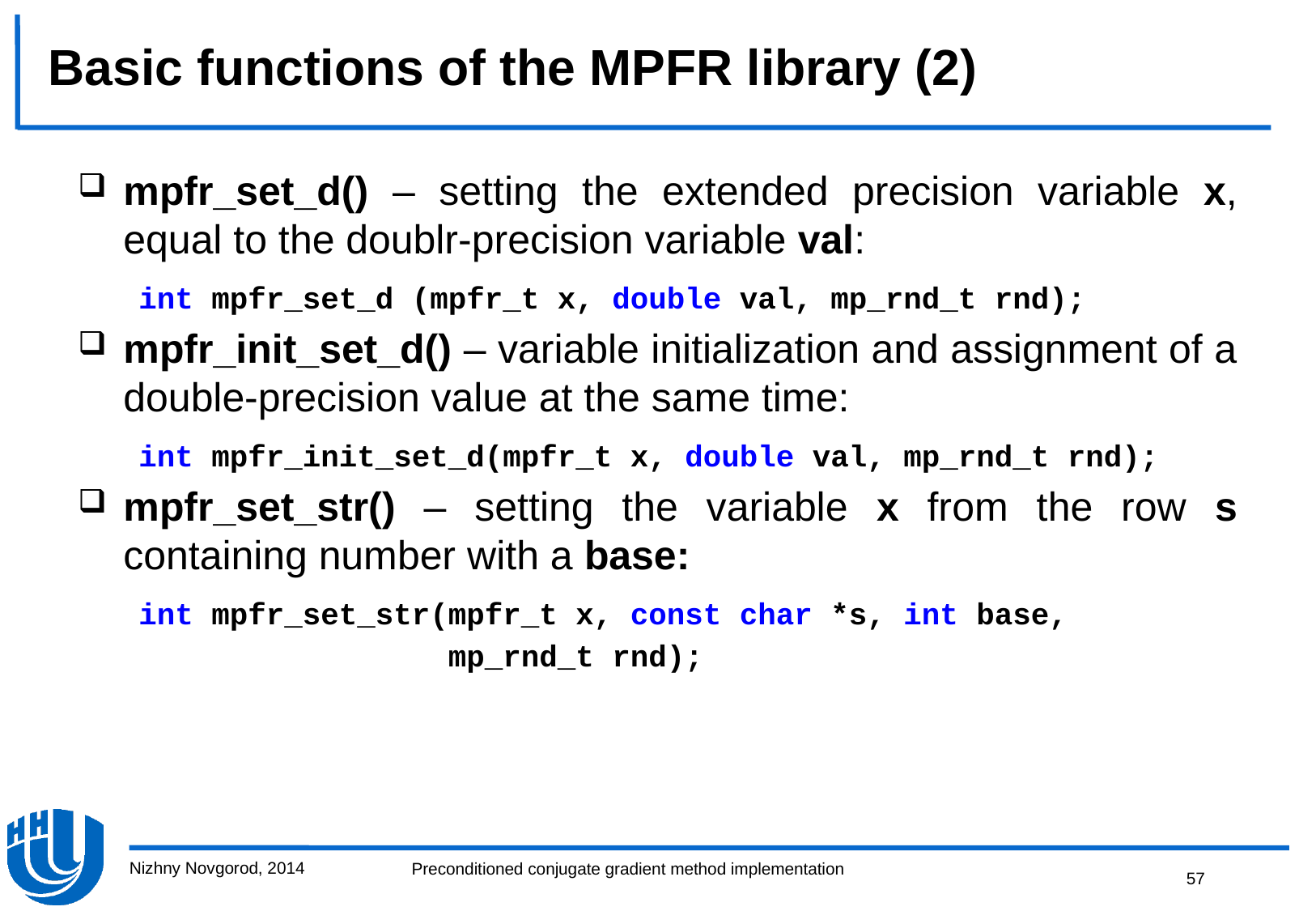

# Basic functions of the MPFR library (2)
mpfr_set_d() – setting the extended precision variable x, equal to the doublr-precision variable val:
int mpfr_set_d (mpfr_t x, double val, mp_rnd_t rnd);
mpfr_init_set_d() – variable initialization and assignment of a double-precision value at the same time:
int mpfr_init_set_d(mpfr_t x, double val, mp_rnd_t rnd);
mpfr_set_str() – setting the variable x from the row s containing number with a base:
int mpfr_set_str(mpfr_t х, const char *s, int base,
                 mp_rnd_t rnd);

Nizhny Novgorod, 2014
57
Preconditioned conjugate gradient method implementation